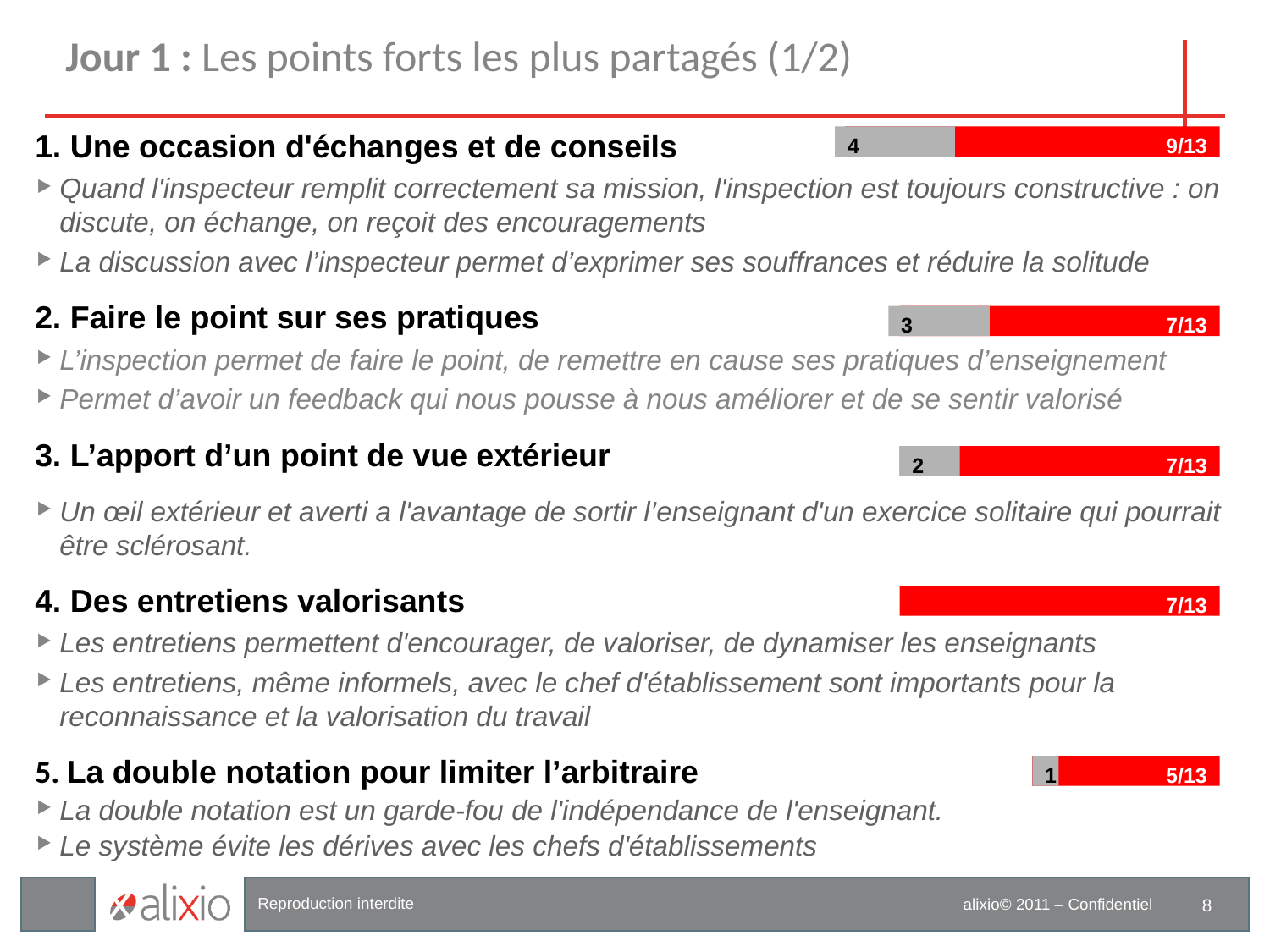

# Jour 1 : Les points forts les plus partagés (1/2)
1. Une occasion d'échanges et de conseils
Quand l'inspecteur remplit correctement sa mission, l'inspection est toujours constructive : on discute, on échange, on reçoit des encouragements
La discussion avec l’inspecteur permet d’exprimer ses souffrances et réduire la solitude
2. Faire le point sur ses pratiques
L’inspection permet de faire le point, de remettre en cause ses pratiques d’enseignement
Permet d’avoir un feedback qui nous pousse à nous améliorer et de se sentir valorisé
3. L’apport d’un point de vue extérieur
Un œil extérieur et averti a l'avantage de sortir l’enseignant d'un exercice solitaire qui pourrait être sclérosant.
4. Des entretiens valorisants
Les entretiens permettent d'encourager, de valoriser, de dynamiser les enseignants
Les entretiens, même informels, avec le chef d'établissement sont importants pour la  reconnaissance et la valorisation du travail
5. La double notation pour limiter l’arbitraire
La double notation est un garde-fou de l'indépendance de l'enseignant.
Le système évite les dérives avec les chefs d'établissements

4
9/13
3
7/13
7/13
2
7/13
5/13
1
8